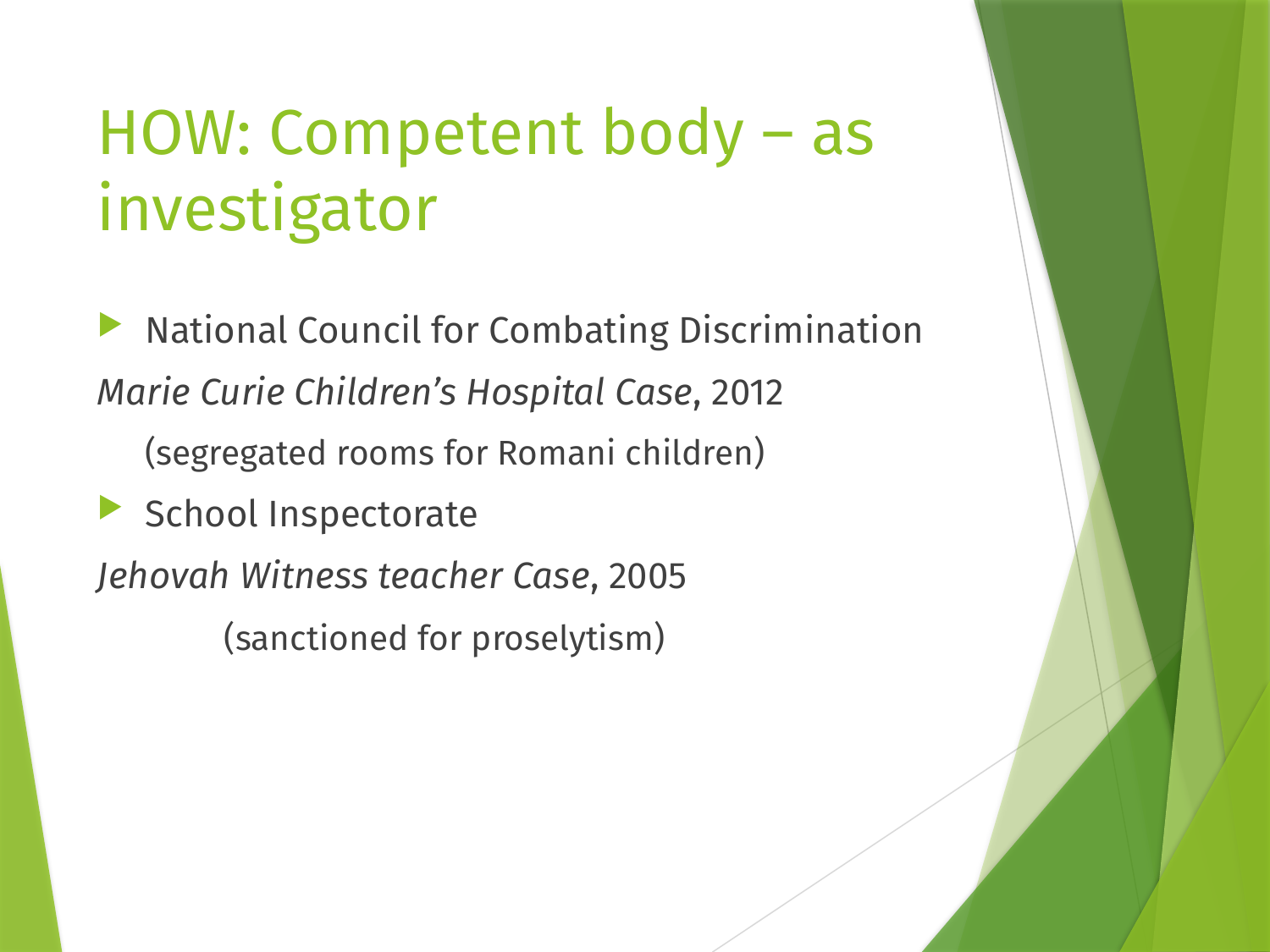

# HOW: Competent body – as investigator
National Council for Combating Discrimination
Marie Curie Children’s Hospital Case, 2012
(segregated rooms for Romani children)
School Inspectorate
Jehovah Witness teacher Case, 2005
	(sanctioned for proselytism)